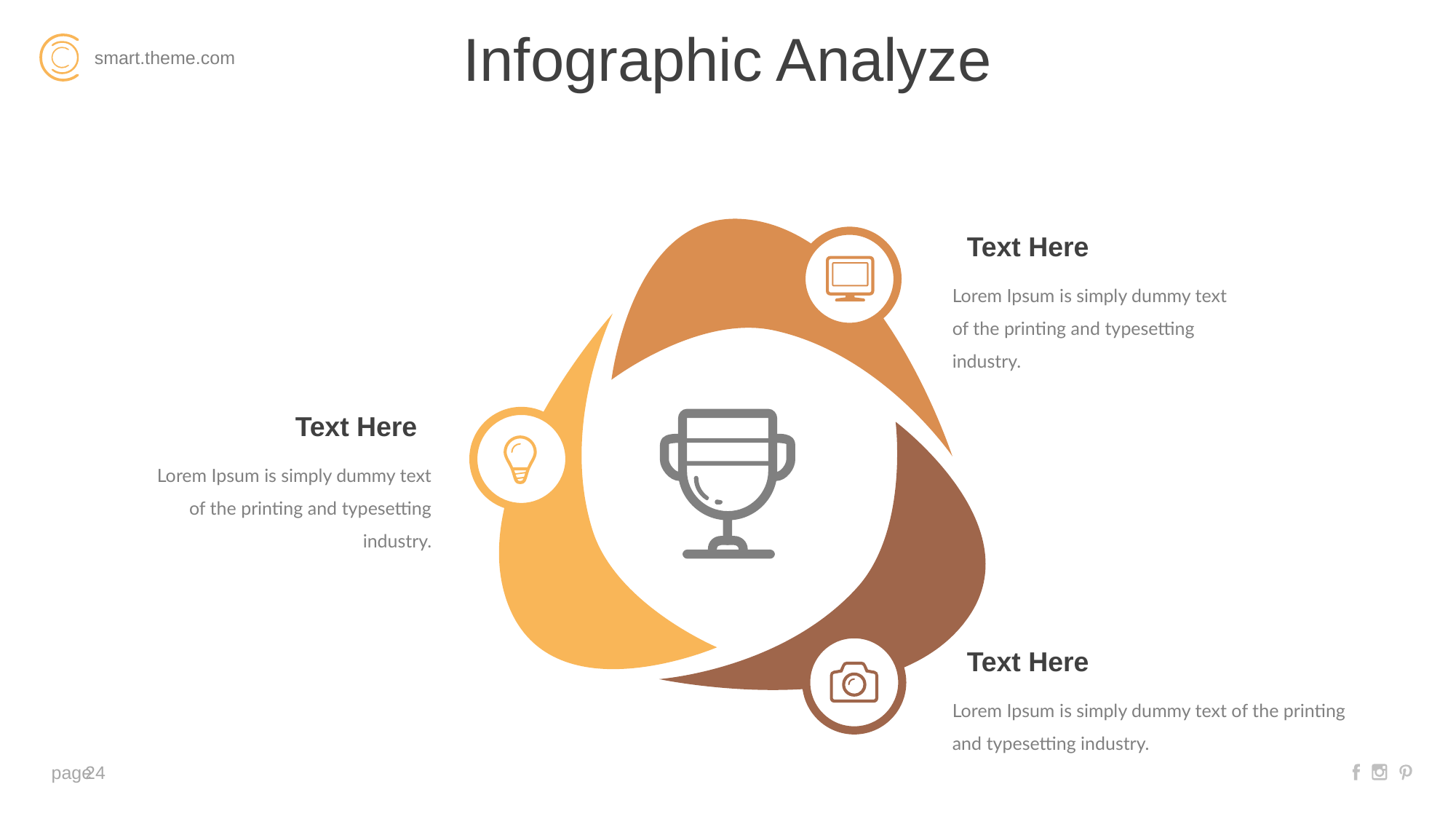

Infographic Analyze

Text Here

Lorem Ipsum is simply dummy text of the printing and typesetting industry.

Text Here

Lorem Ipsum is simply dummy text of the printing and typesetting industry.
Text Here

Lorem Ipsum is simply dummy text of the printing and typesetting industry.